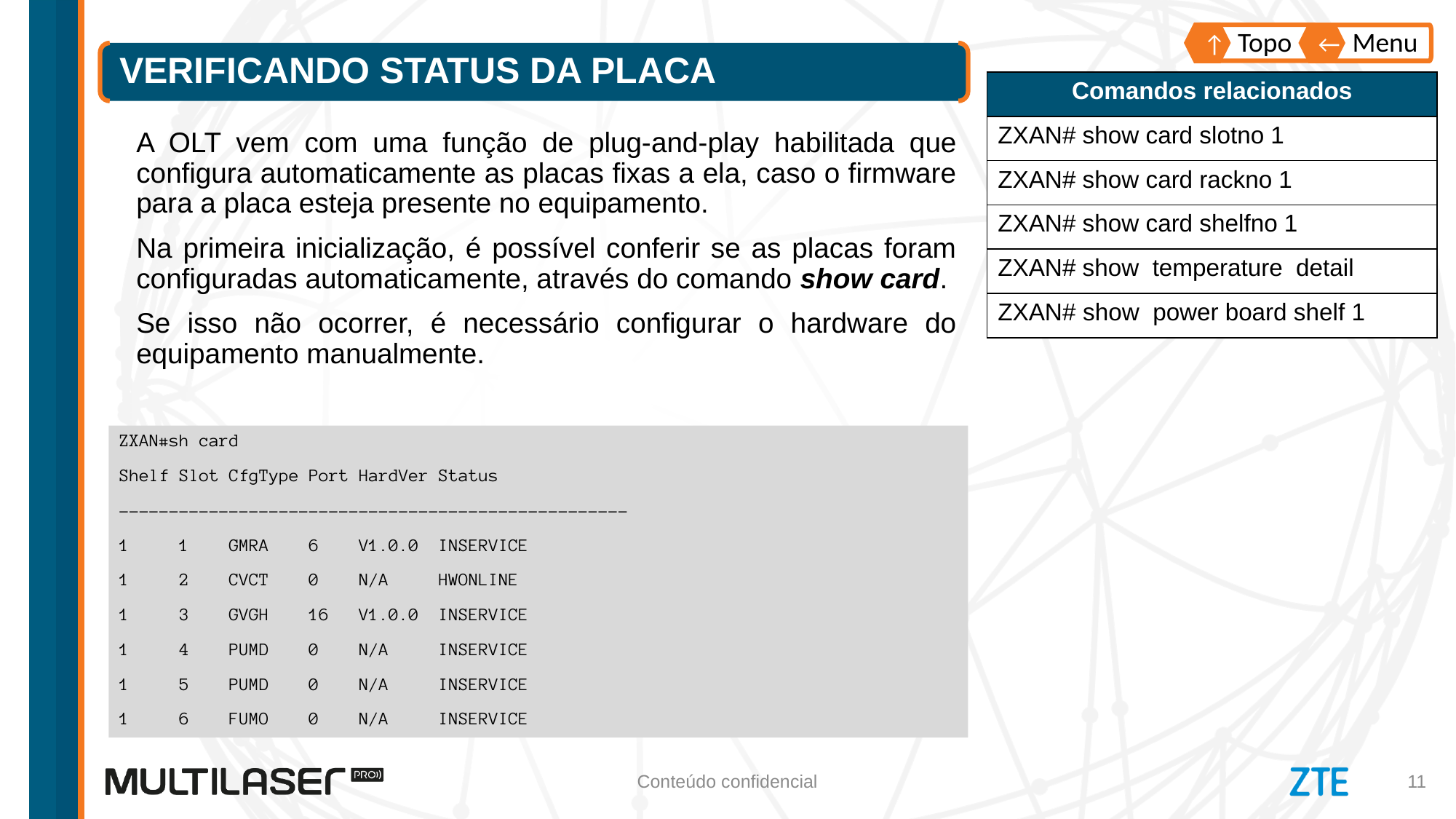

Topo
↑
Menu
←
# Verificando status da placa
| Comandos relacionados |
| --- |
| ZXAN# show card slotno 1 |
| ZXAN# show card rackno 1 |
| ZXAN# show card shelfno 1 |
| ZXAN# show temperature detail |
| ZXAN# show power board shelf 1 |
A OLT vem com uma função de plug-and-play habilitada que configura automaticamente as placas fixas a ela, caso o firmware para a placa esteja presente no equipamento.
Na primeira inicialização, é possível conferir se as placas foram configuradas automaticamente, através do comando show card.
Se isso não ocorrer, é necessário configurar o hardware do equipamento manualmente.
ZXAN#sh card
Shelf Slot CfgType Port HardVer Status
---------------------------------------------------
1     1    GMRA    6    V1.0.0  INSERVICE
1     2    CVCT    0    N/A     HWONLINE
1     3    GVGH    16   V1.0.0  INSERVICE
1     4    PUMD    0    N/A     INSERVICE
1     5    PUMD    0    N/A     INSERVICE
1     6    FUMO    0    N/A     INSERVICE
Conteúdo confidencial
11